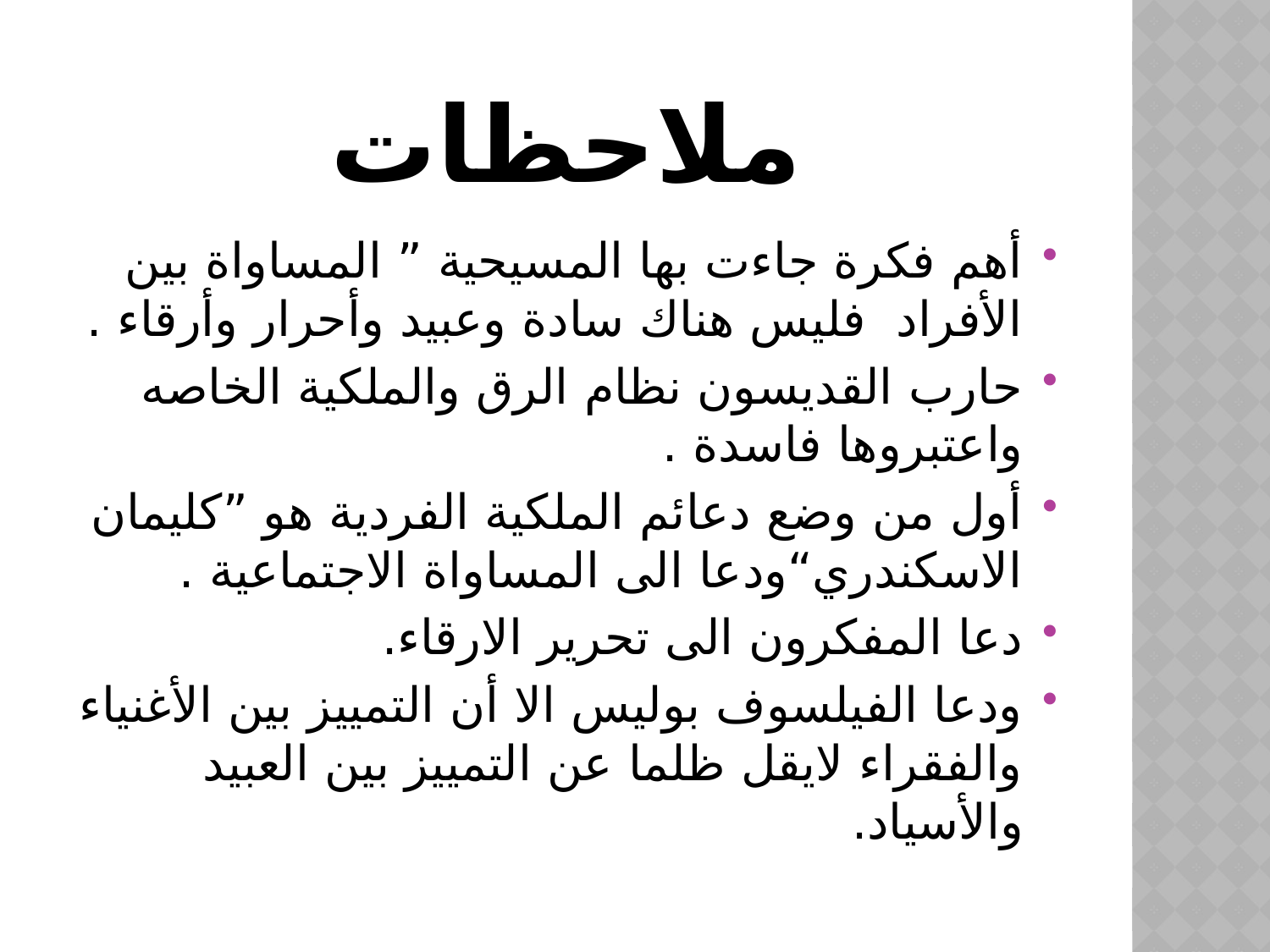

# ملاحظات
أهم فكرة جاءت بها المسيحية ” المساواة بين الأفراد  فليس هناك سادة وعبيد وأحرار وأرقاء .
حارب القديسون نظام الرق والملكية الخاصه واعتبروها فاسدة .
أول من وضع دعائم الملكية الفردية هو ”كليمان الاسكندري“ودعا الى المساواة الاجتماعية .
دعا المفكرون الى تحرير الارقاء.
ودعا الفيلسوف بوليس الا أن التمييز بين الأغنياء والفقراء لايقل ظلما عن التمييز بين العبيد والأسياد.